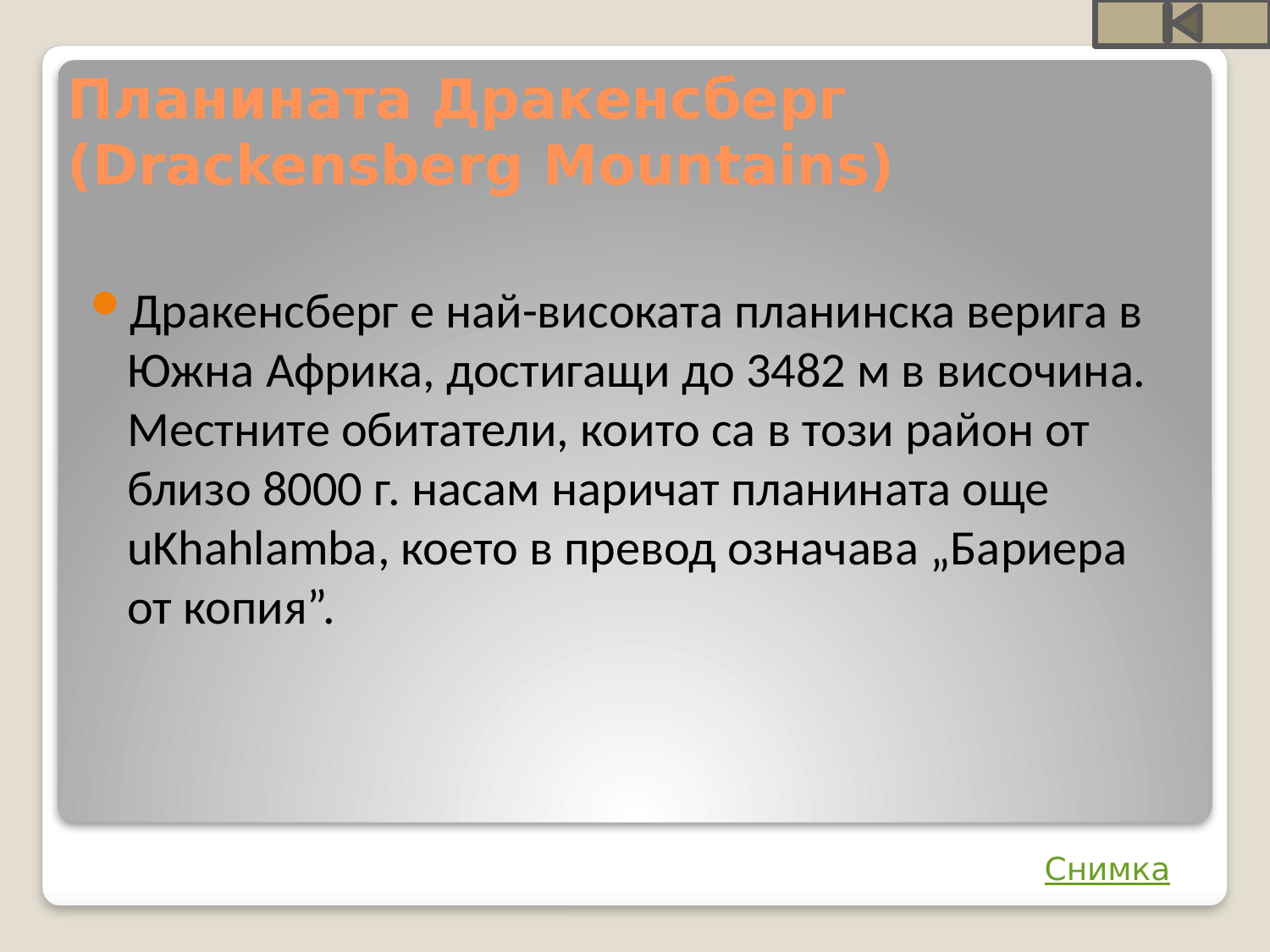

# Планината Дракенсберг (Drackensberg Mountains)
Дракенсберг е най-високата планинска верига в Южна Африка, достигащи до 3482 м в височина. Местните обитатели, които са в този район от близо 8000 г. насам наричат планината още uKhahlamba, което в превод означава „Бариера от копия”.
Снимка